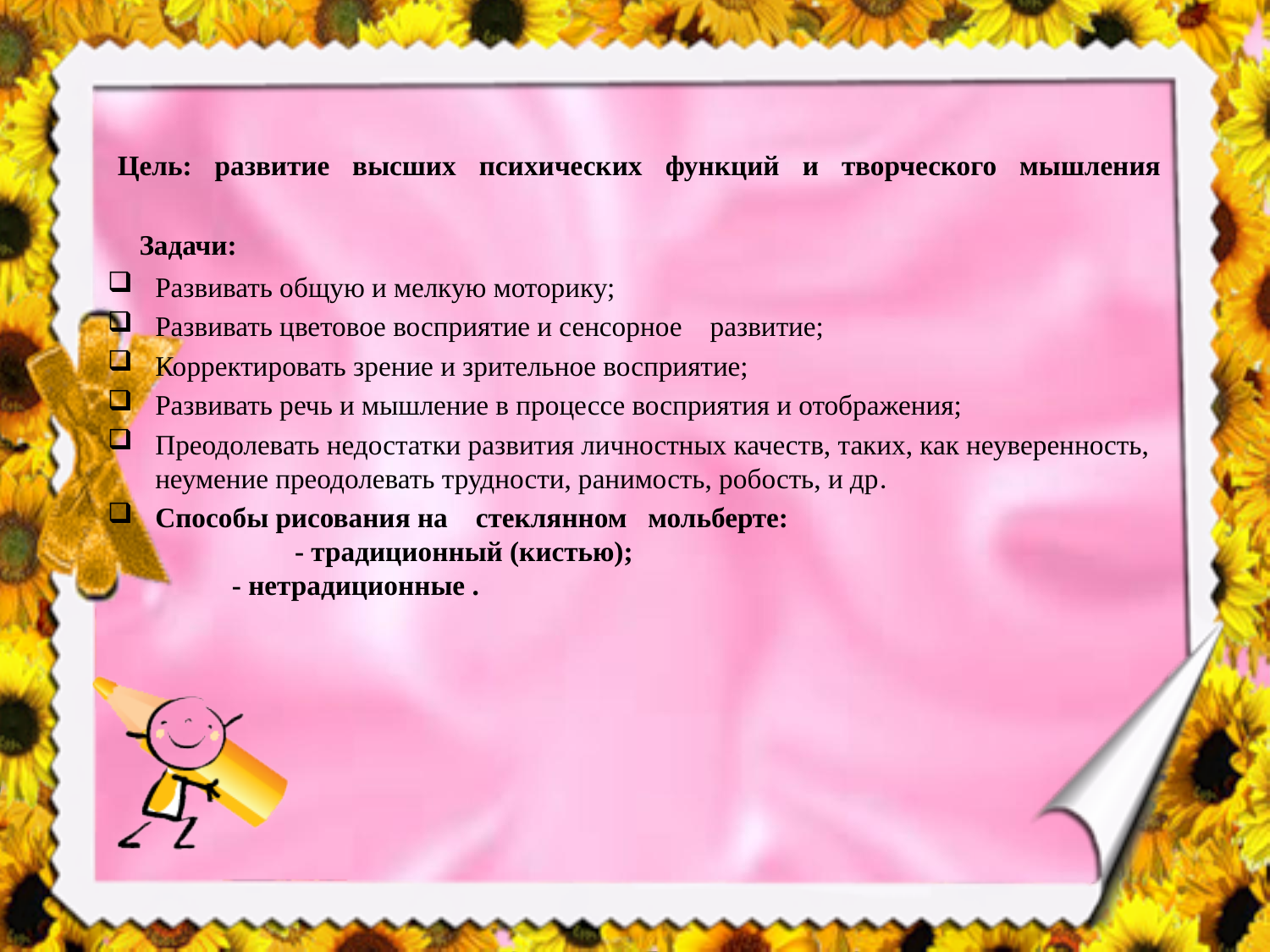

# Цель: развитие высших психических функций и творческого мышления
   Задачи:
Развивать общую и мелкую моторику;
Развивать цветовое восприятие и сенсорное    развитие;
Корректировать зрение и зрительное восприятие;
Развивать речь и мышление в процессе восприятия и отображения;
Преодолевать недостатки развития личностных качеств, таких, как неуверенность, неумение преодолевать трудности, ранимость, робость, и др.
Способы рисования на    стеклянном   мольберте:
                    - традиционный (кистью);
           - нетрадиционные .